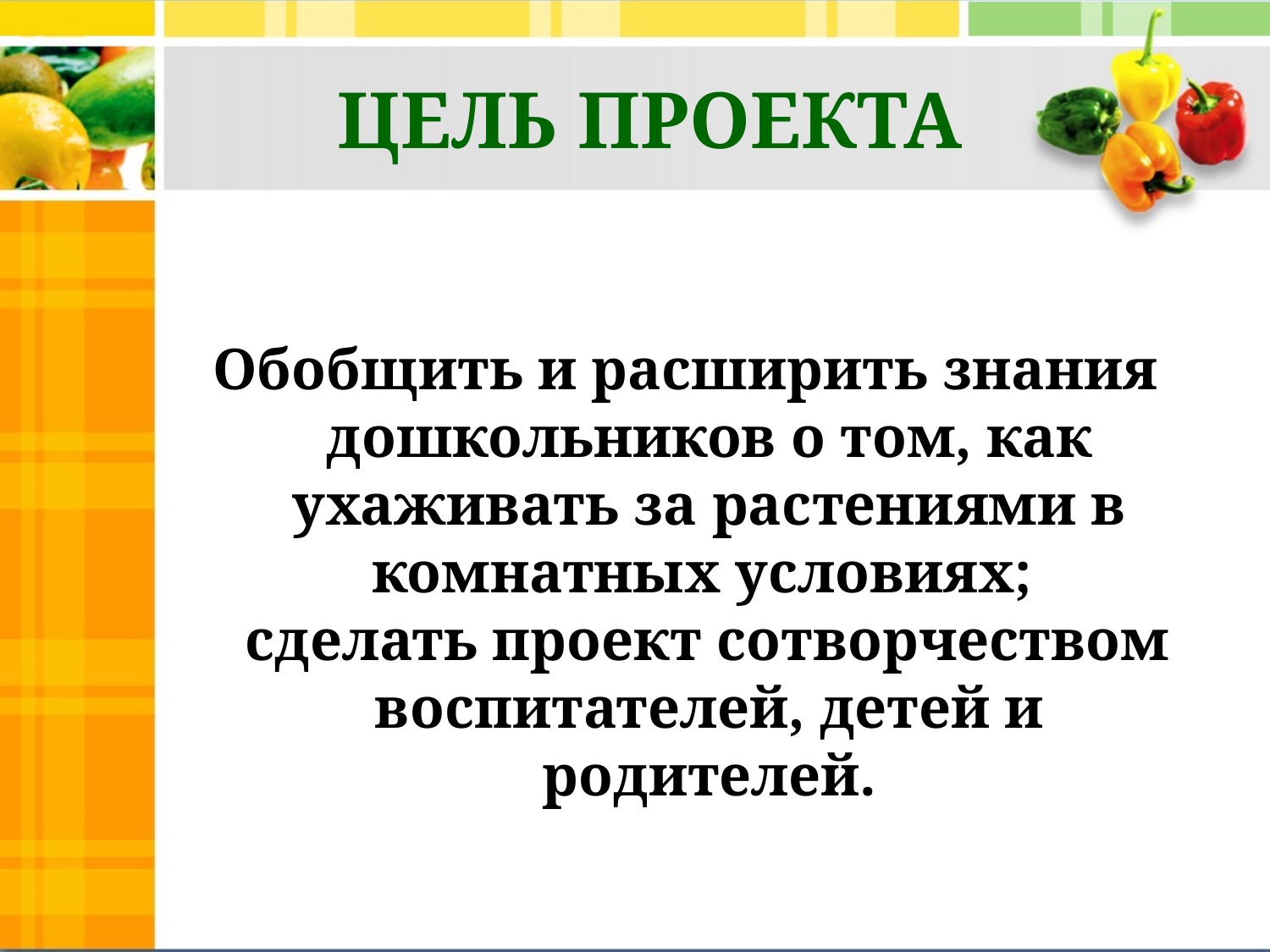

# ЦЕЛЬ ПРОЕКТА
Обобщить и расширить знания дошкольников о том, как ухаживать за растениями в комнатных условиях;
   сделать проект сотворчеством воспитателей, детей и родителей.